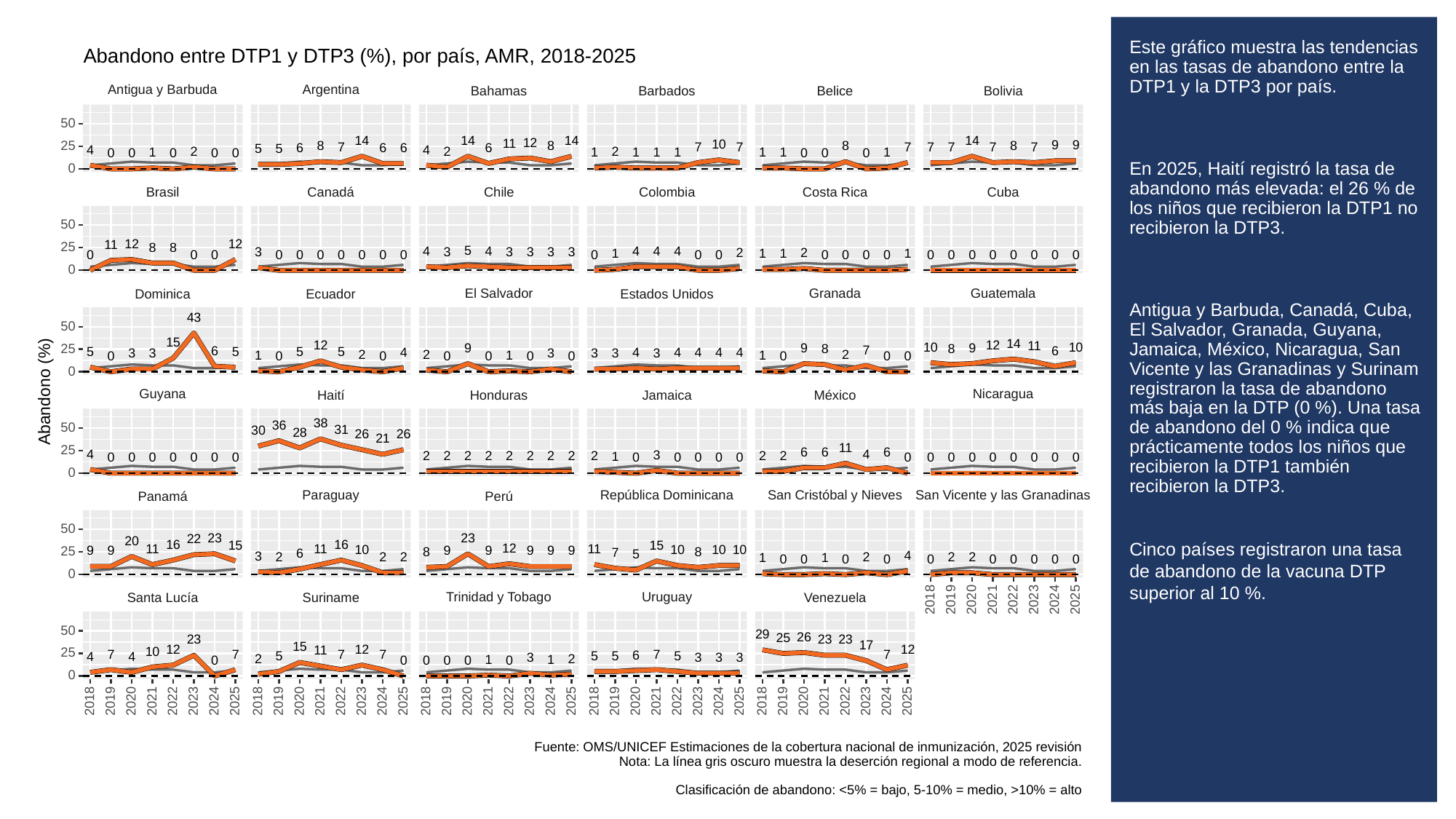

# Este gráfico muestra las tendencias en las tasas de abandono entre la DTP1 y la DTP3 por país.

En 2025, Haití registró la tasa de abandono más elevada: el 26 % de los niños que recibieron la DTP1 no recibieron la DTP3.

Antigua y Barbuda, Canadá, Cuba, El Salvador, Granada, Guyana, Jamaica, México, Nicaragua, San Vicente y las Granadinas y Surinam registraron la tasa de abandono más baja en la DTP (0 %). Una tasa de abandono del 0 % indica que prácticamente todos los niños que recibieron la DTP1 también recibieron la DTP3.

Cinco países registraron una tasa de abandono de la vacuna DTP superior al 10 %.

Abandono entre DTP1 y DTP3 (%), por país, AMR, 2018-2025
Antigua y Barbuda
Argentina
Bahamas
Barbados
Belice
Bolivia

50

14
14
14
14
12
11
10
9
9
25
8
8
8
8
7
7
7
7
7
7
7
7
6
6
6
6
5
5
4
4

2
2
2
1
1
1
1
1
1
1
1
0
0
0
0
0
0
0
0

0

Canadá
Chile
Colombia
Costa Rica
Cuba
Brasil

50

12
12
11
25
8
8
5
4
4
4
4
4

3
3
3
3
3
3
2
2
1
1
1
1
0
0
0
0
0
0
0
0
0
0
0
0
0
0
0
0
0
0
0
0
0
0
0
0
0

0

El Salvador
Granada
Guatemala
Estados Unidos
Dominica
Ecuador

43

50

15
14
12
12
11
10
10
9
9
9
25
8
8
7
6
6
5
5
5
5
4
4
4
4
4
4

3
3
3
3
3
3
2
2
2
1
1
1
0
0
0
0
0
0
0
0
0
0

0

Abandono (%)
Guyana
Nicaragua
Haití
México
Jamaica
Honduras

38
36
50
31
30

28
26
26
21

11
25
6
6
6
4
4

3
2
2
2
2
2
2
2
2
2
2
2
1
0
0
0
0
0
0
0
0
0
0
0
0
0
0
0
0
0
0
0
0
0

0

San Cristóbal y Nieves
San Vicente y las Granadinas
Paraguay
República Dominicana
Panamá
Perú

50

23
23
22
20
16
16

15
15
12
11
11
11
10
10
10
10
9
9
9
9
9
9
9
25
8
8
7
6
5
4

3
2
2
2
2
2
2

1
1
0
0
0
0
0
0
0
0
0
0

0

Trinidad y Tobago
Uruguay
Santa Lucía
Suriname
Venezuela
2023
2018
2019
2020
2021
2022
2024
2025

50
29

26
25
23
23
23
17

15
12
12
12
11
10
25

7
7
7
7
7
7
6
5
5
5
5
4
4

3
3
3
3
2
2

1
1
0
0
0
0
0
0

0

2023
2023
2023
2023
2023
2018
2019
2020
2021
2022
2024
2025
2018
2019
2020
2021
2022
2024
2025
2018
2019
2020
2021
2022
2024
2025
2018
2019
2020
2021
2022
2024
2025
2018
2019
2020
2021
2022
2024
2025
Fuente: OMS/UNICEF Estimaciones de la cobertura nacional de inmunización, 2025 revisión
Nota: La línea gris oscuro muestra la deserción regional a modo de referencia.

Clasificación de abandono: <5% = bajo, 5-10% = medio, >10% = alto